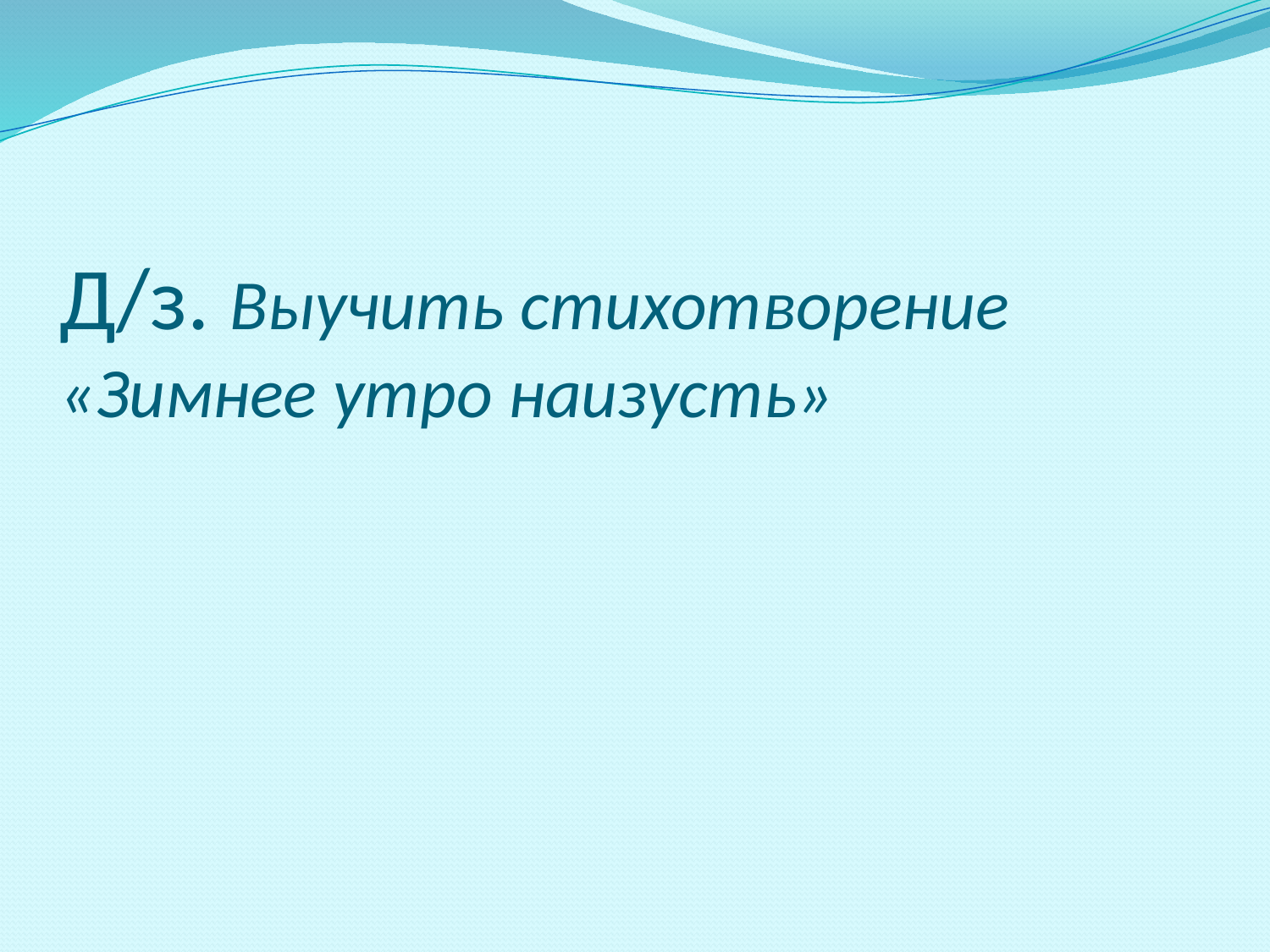

# Д/з. Выучить стихотворение «Зимнее утро наизусть»